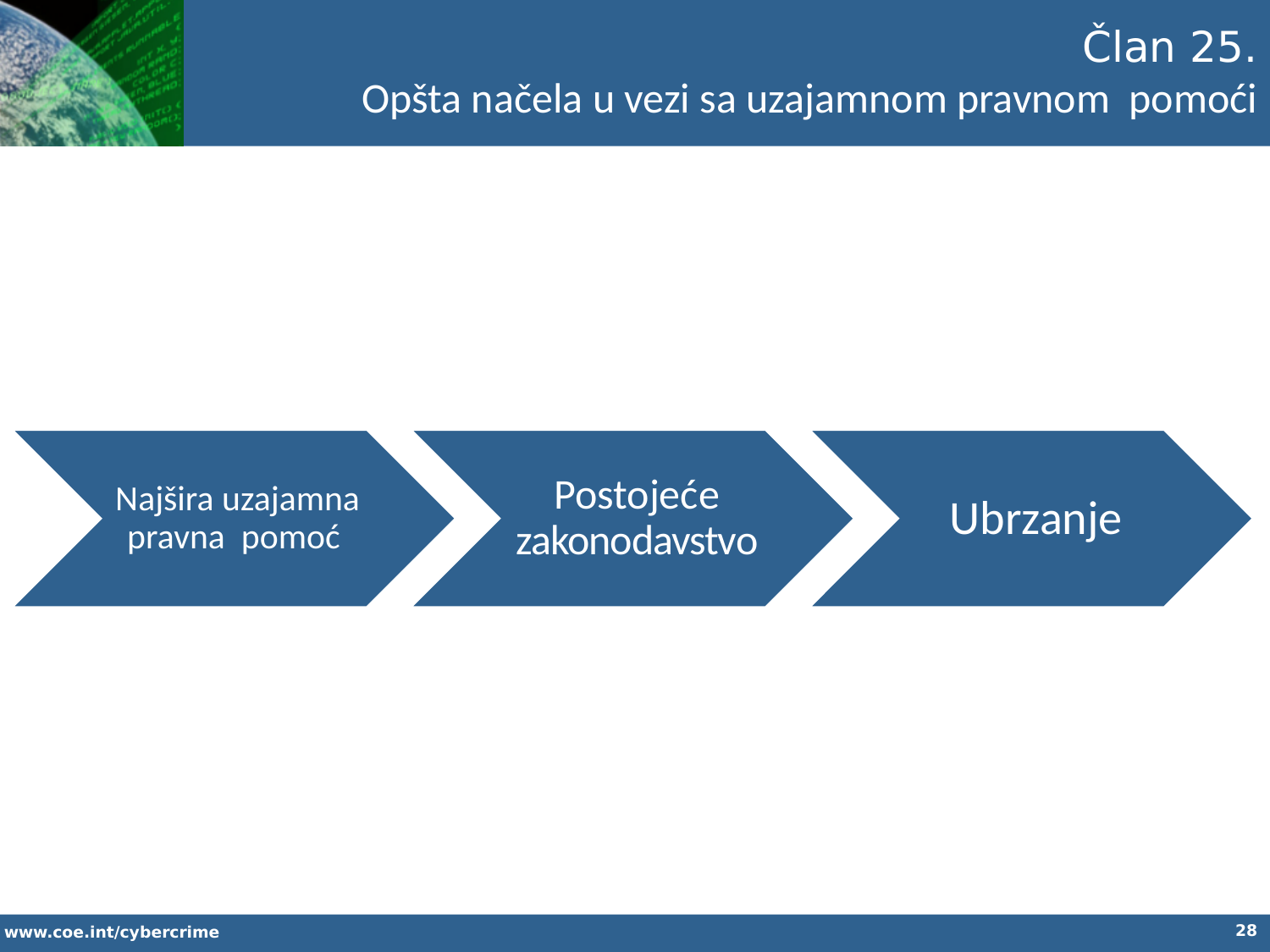

Član 25.
Opšta načela u vezi sa uzajamnom pravnom  pomoći
Najšira uzajamna pravna  pomoć
Postojeće zakonodavstvo
Ubrzanje
28